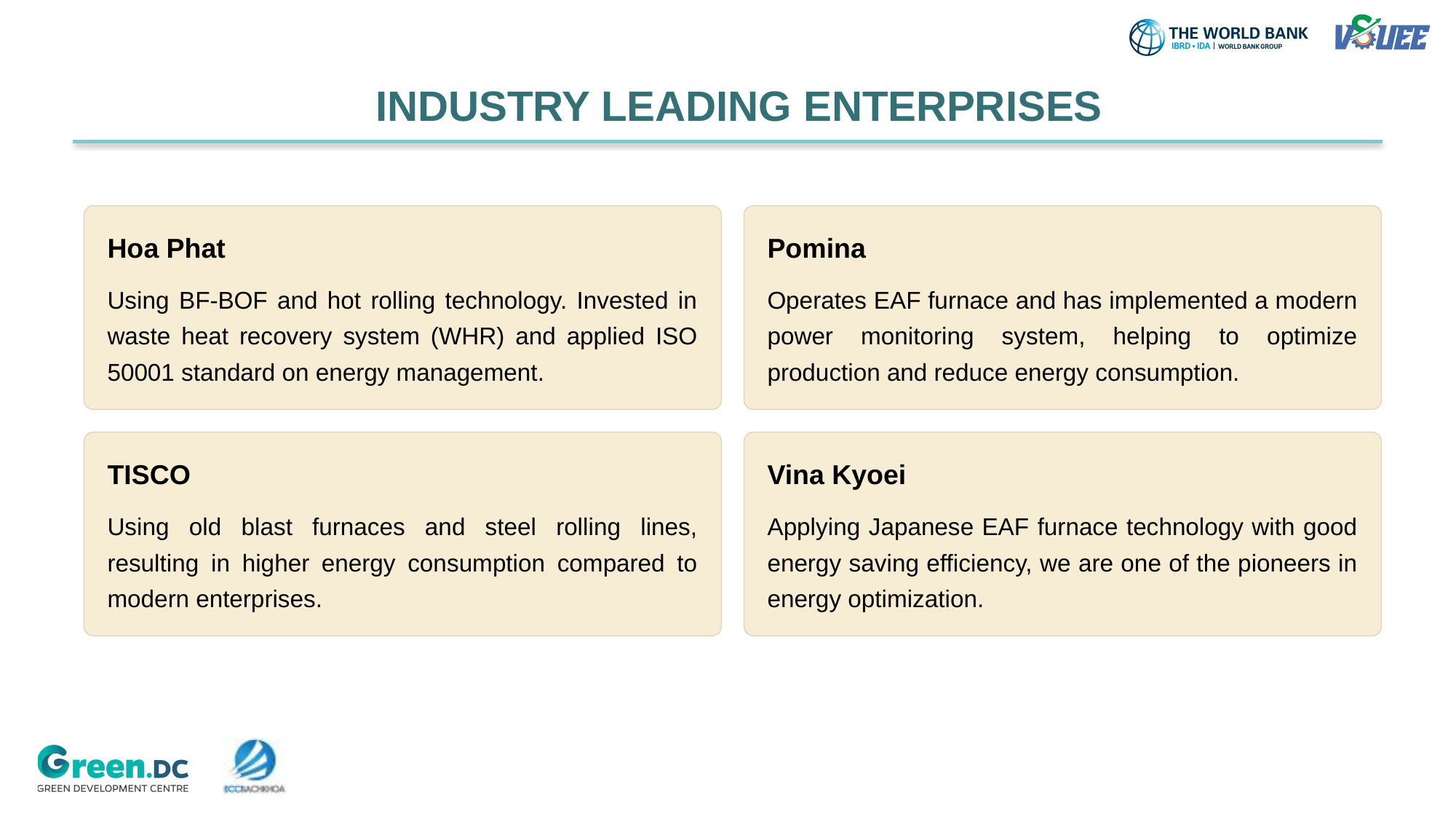

INDUSTRY LEADING ENTERPRISES

Hoa Phat
Pomina
Using BF-BOF and hot rolling technology. Invested in waste heat recovery system (WHR) and applied ISO 50001 standard on energy management.
Operates EAF furnace and has implemented a modern power monitoring system, helping to optimize production and reduce energy consumption.

TISCO
Vina Kyoei
Using old blast furnaces and steel rolling lines, resulting in higher energy consumption compared to modern enterprises.
Applying Japanese EAF furnace technology with good energy saving efficiency, we are one of the pioneers in energy optimization.